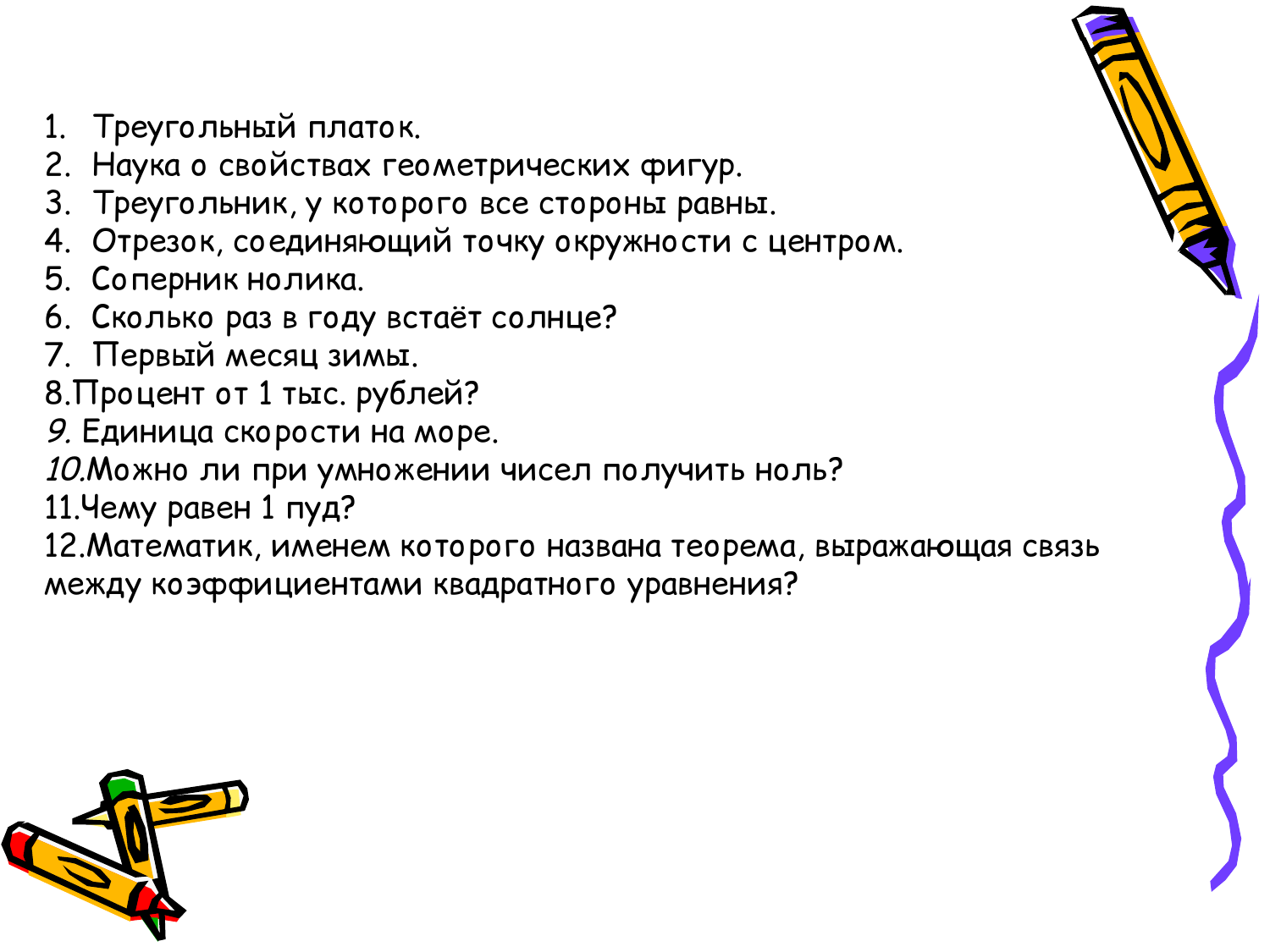

Треугольный платок.
Наука о свойствах геометрических фигур.
Треугольник, у которого все стороны равны.
Отрезок, соединяющий точку окружности с центром.
Соперник нолика.
Сколько раз в году встаёт солнце?
Первый месяц зимы.
8.Процент от 1 тыс. рублей?
9. Единица скорости на море.
10.Можно ли при умножении чисел получить ноль?
11.Чему равен 1 пуд?
12.Математик, именем которого названа теорема, выражающая связь между коэффициентами квадратного уравнения?